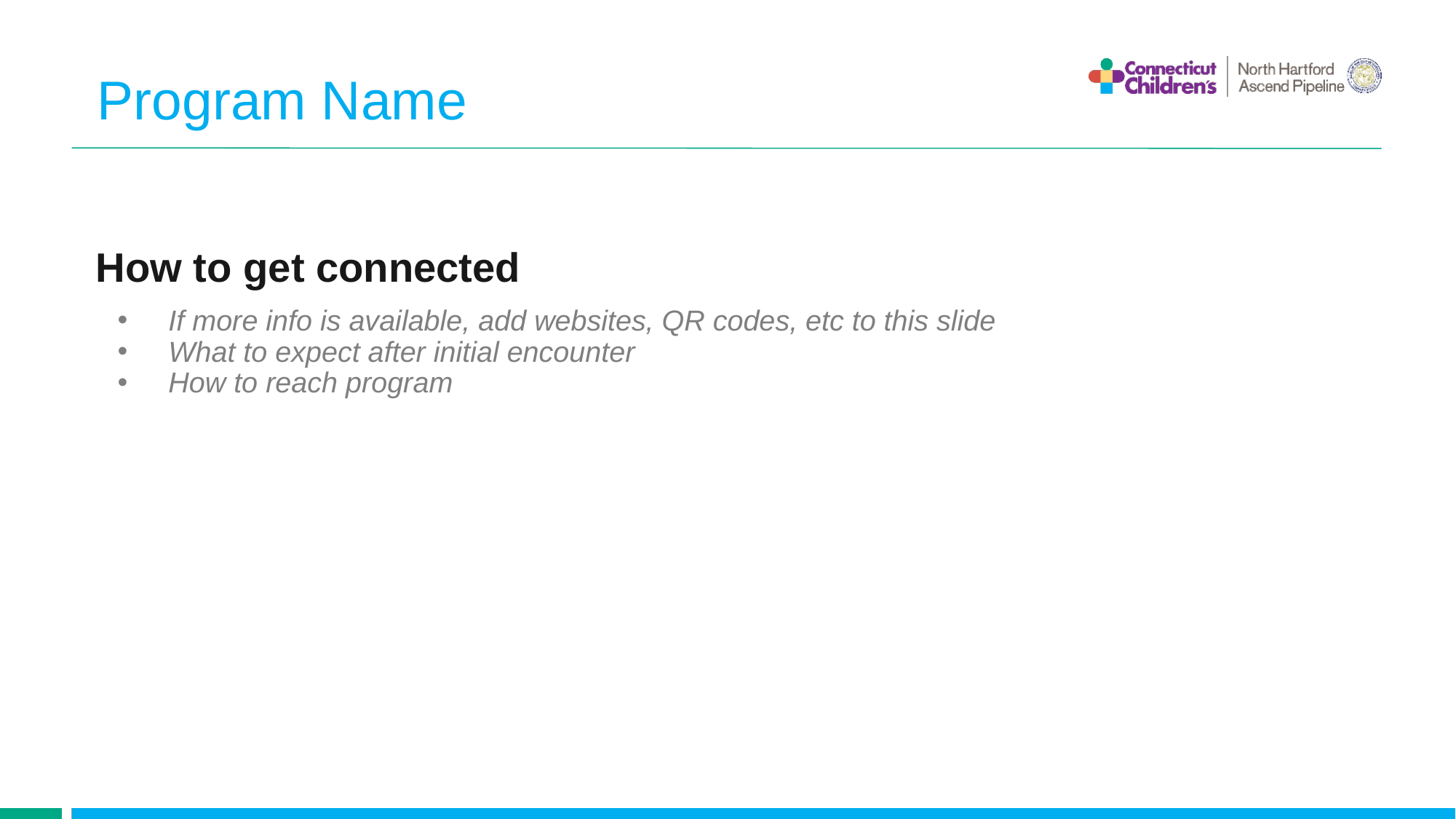

# Program Name
How to get connected
If more info is available, add websites, QR codes, etc to this slide
What to expect after initial encounter
How to reach program
34